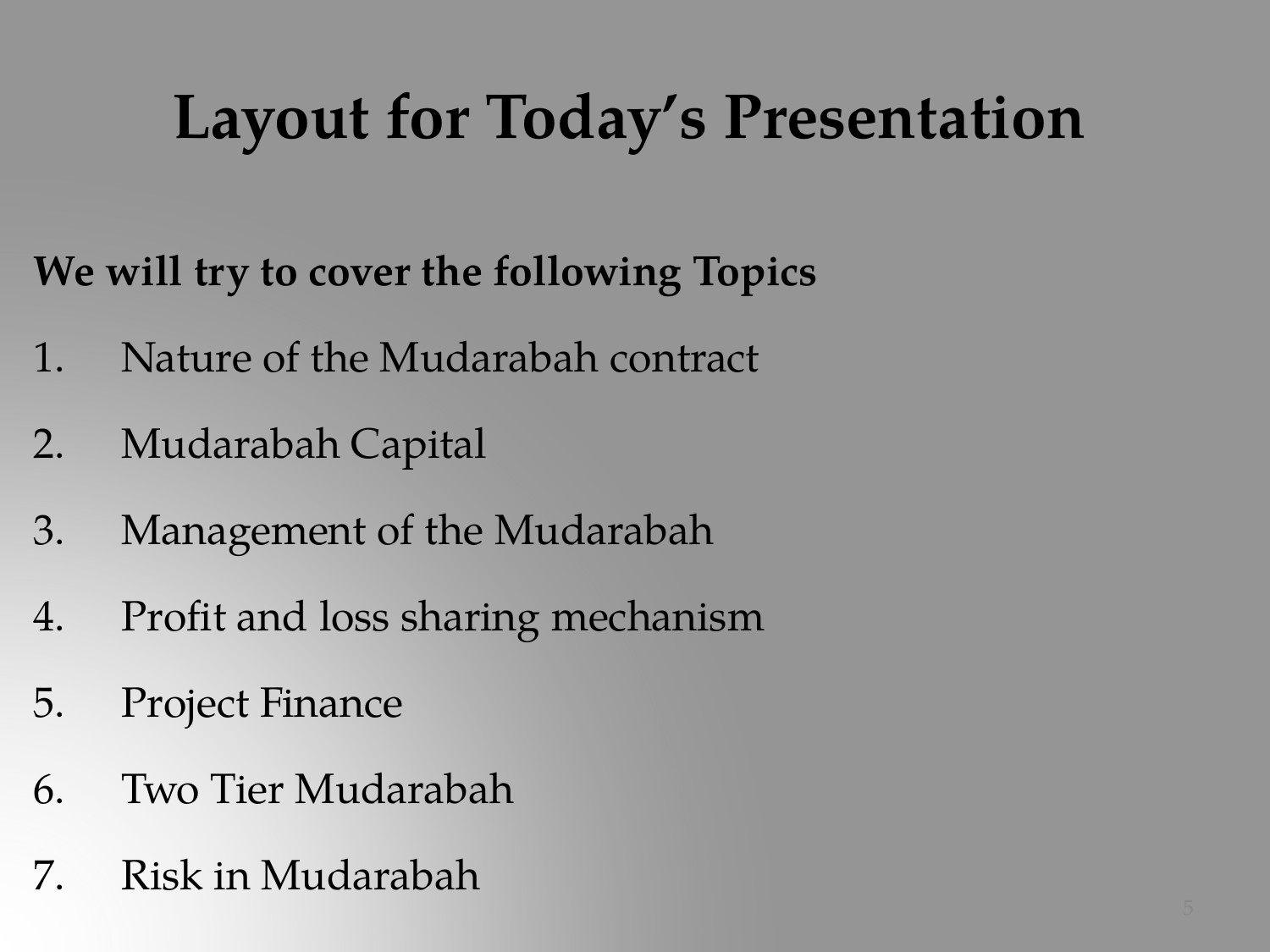

# Layout for Today’s Presentation
We will try to cover the following Topics
Nature of the Mudarabah contract
Mudarabah Capital
Management of the Mudarabah
Profit and loss sharing mechanism
Project Finance
Two Tier Mudarabah
Risk in Mudarabah
5